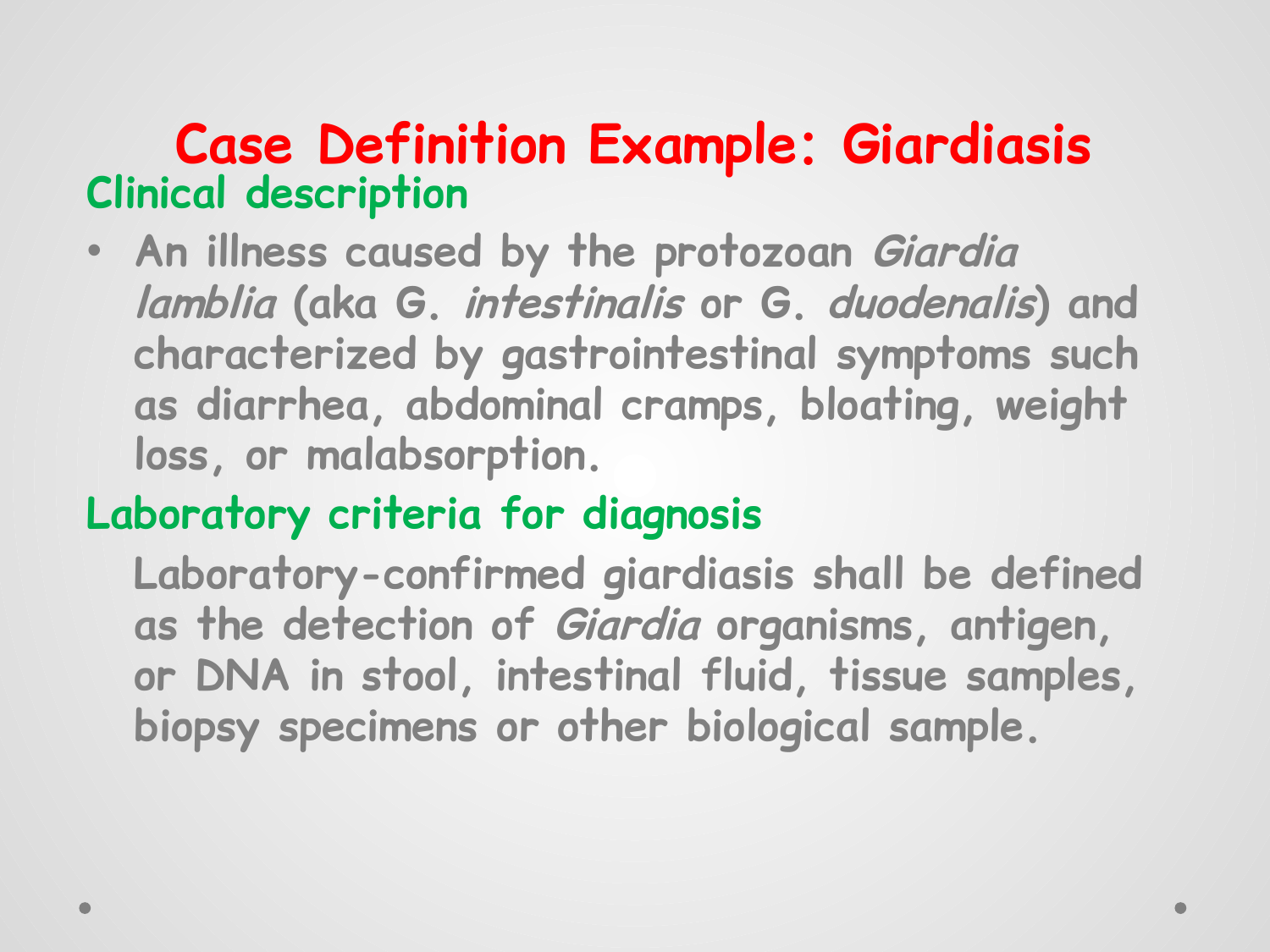

# Case Definition Example: Giardiasis
Clinical description
An illness caused by the protozoan Giardia lamblia (aka G. intestinalis or G. duodenalis) and characterized by gastrointestinal symptoms such as diarrhea, abdominal cramps, bloating, weight loss, or malabsorption.
Laboratory criteria for diagnosis
	Laboratory-confirmed giardiasis shall be defined as the detection of Giardia organisms, antigen, or DNA in stool, intestinal fluid, tissue samples, biopsy specimens or other biological sample.